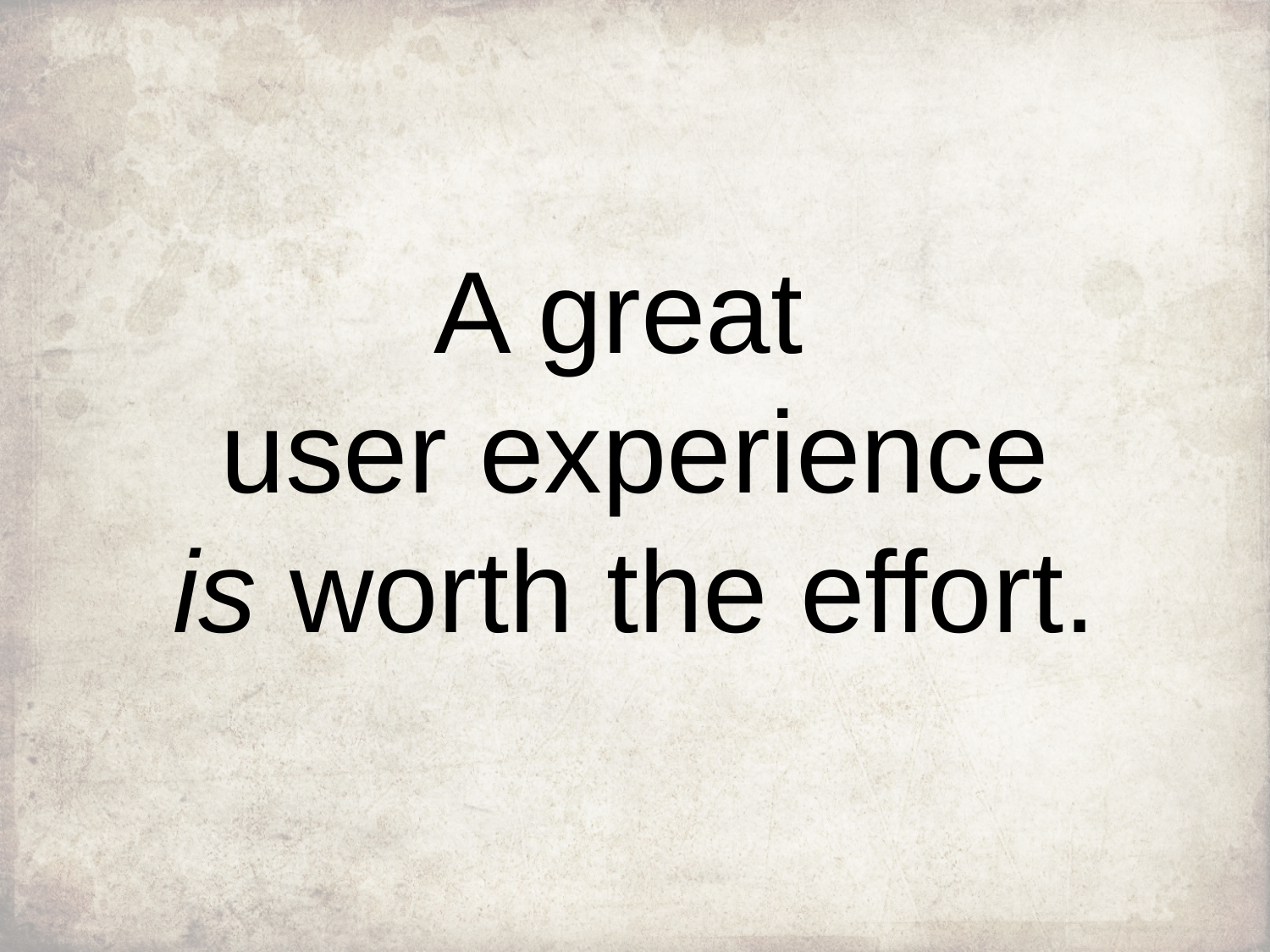

A great
user experience
is worth the effort.